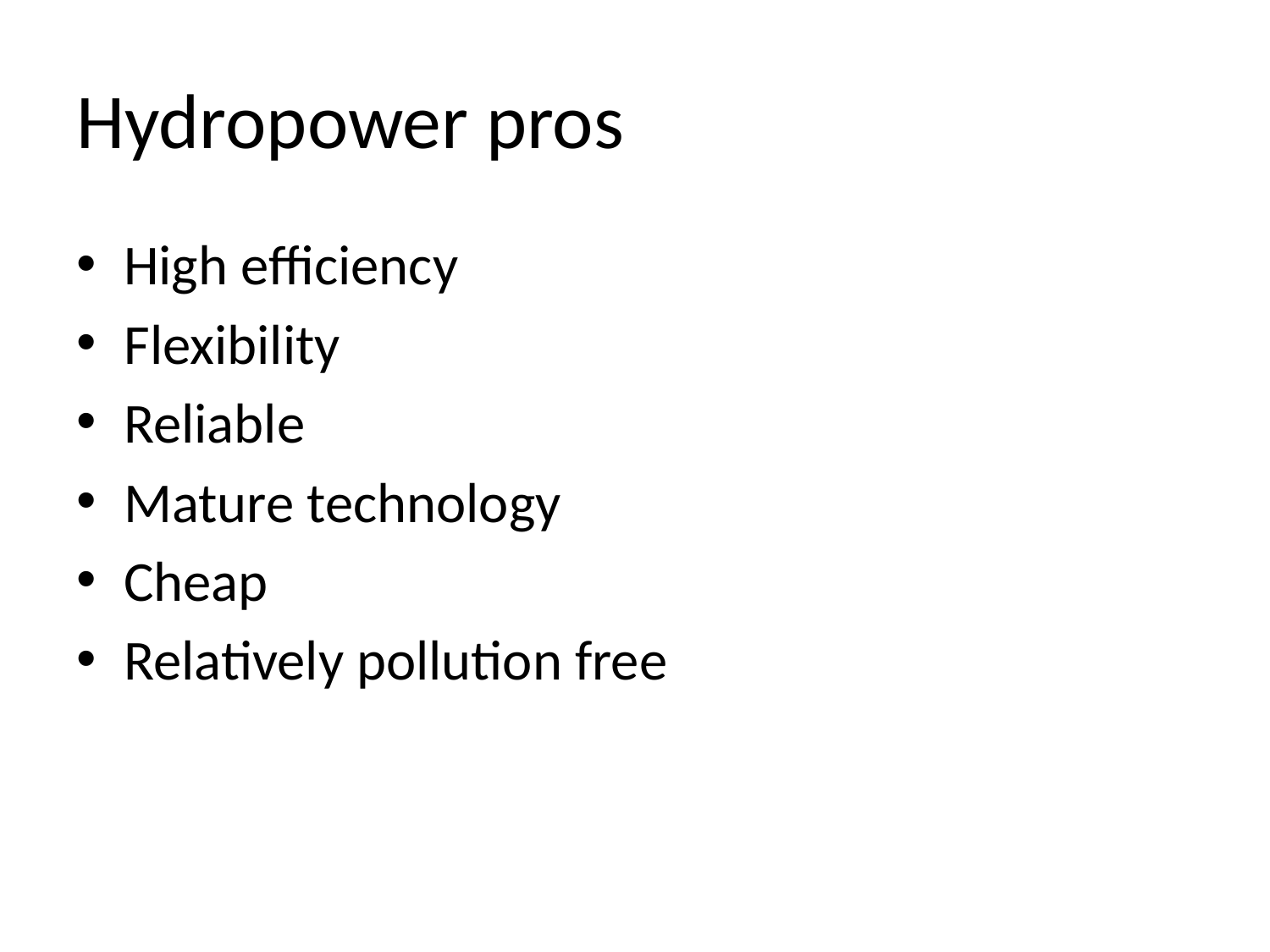

# Hydropower pros
High efficiency
Flexibility
Reliable
Mature technology
Cheap
Relatively pollution free